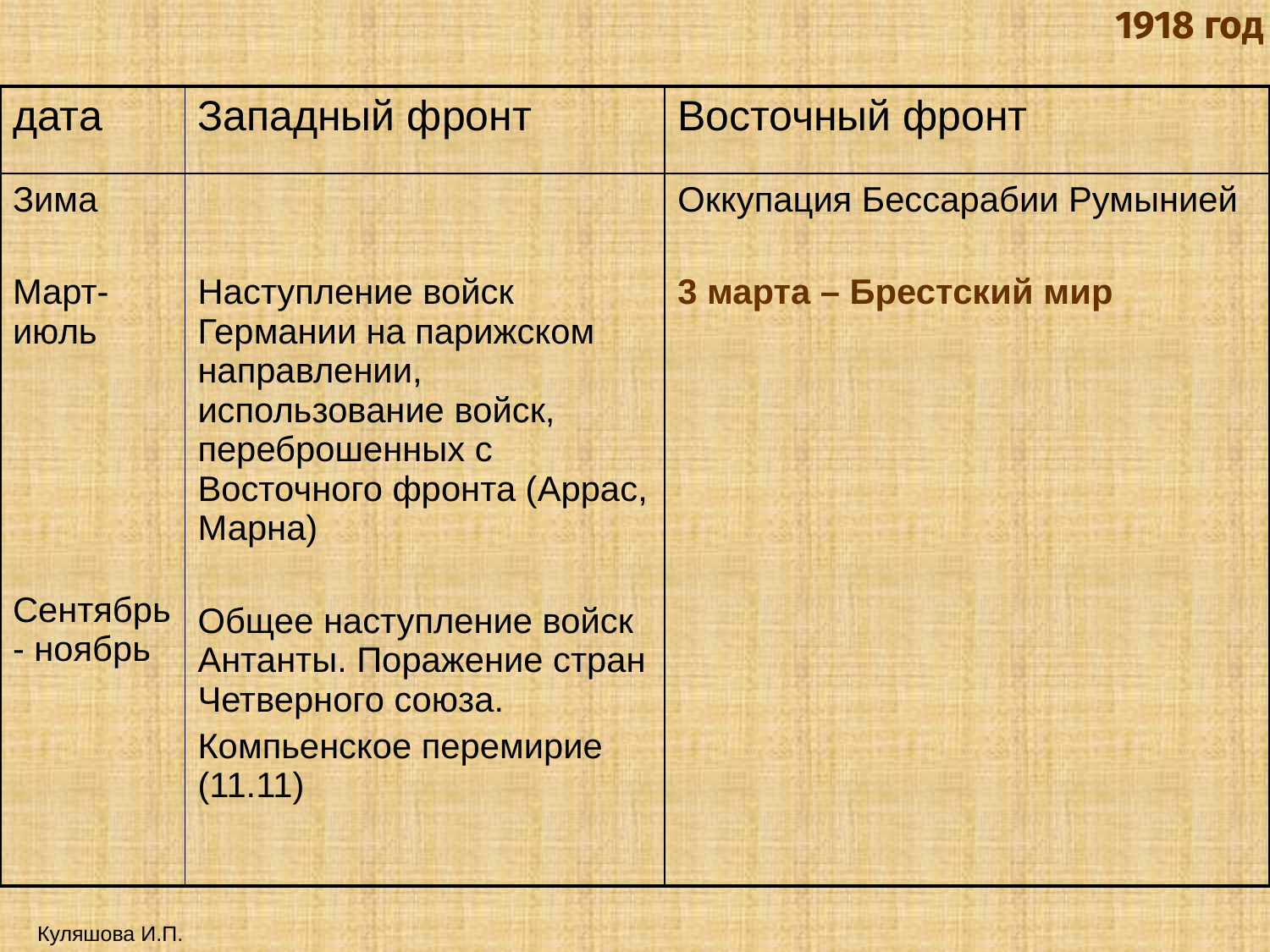

1918 год
| дата | Западный фронт | Восточный фронт |
| --- | --- | --- |
| Зима Март-июль Сентябрь - ноябрь | Наступление войск Германии на парижском направлении, использование войск, переброшенных с Восточного фронта (Аррас, Марна) Общее наступление войск Антанты. Поражение стран Четверного союза. Компьенское перемирие (11.11) | Оккупация Бессарабии Румынией 3 марта – Брестский мир |
Куляшова И.П.